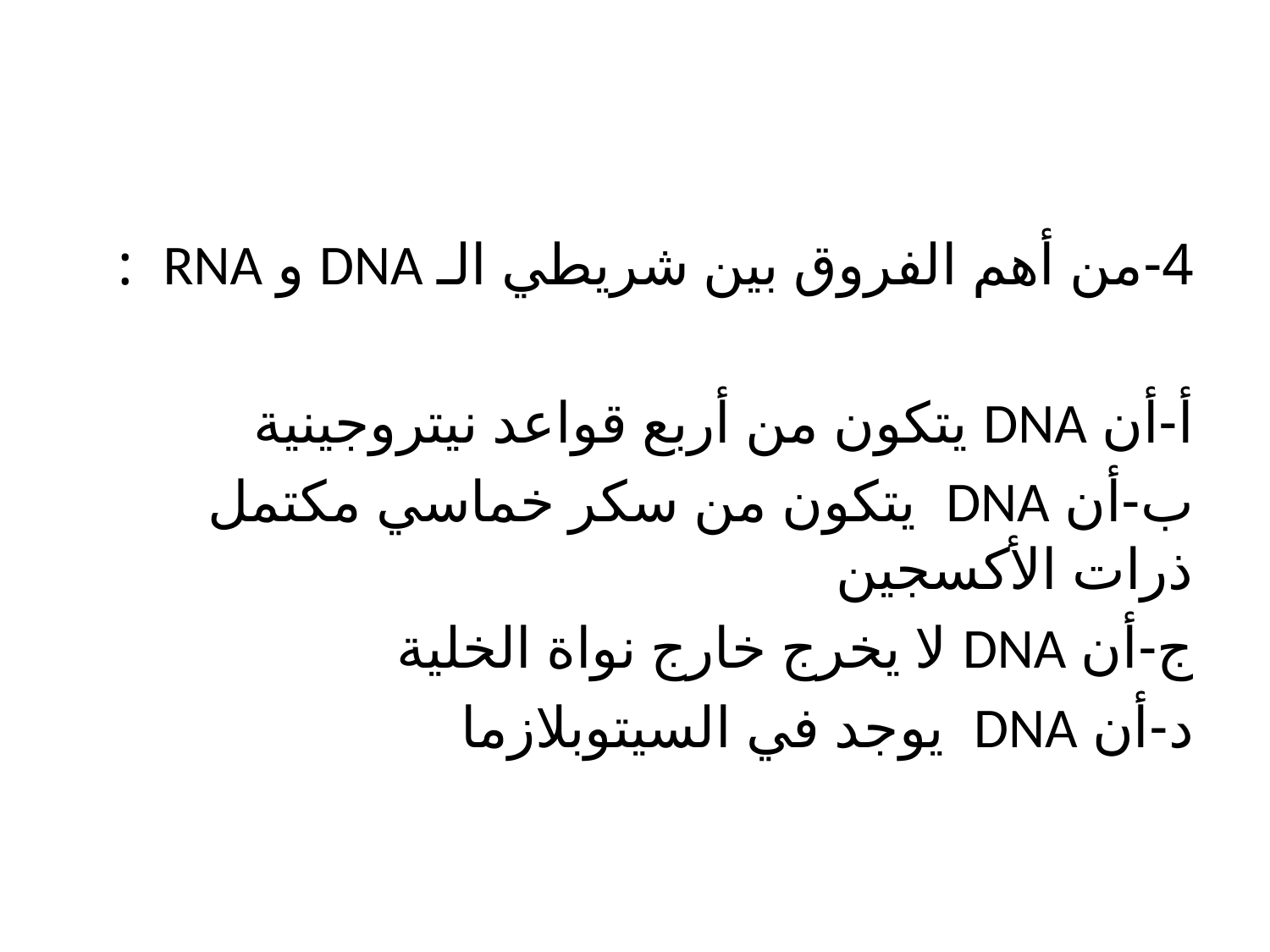

4-من أهم الفروق بين شريطي الـ DNA و RNA  :

أ-أن DNA يتكون من أربع قواعد نيتروجينية
ب-أن DNA  يتكون من سكر خماسي مكتمل ذرات الأكسجين
ج-أن DNA لا يخرج خارج نواة الخلية
د-أن DNA  يوجد في السيتوبلازما